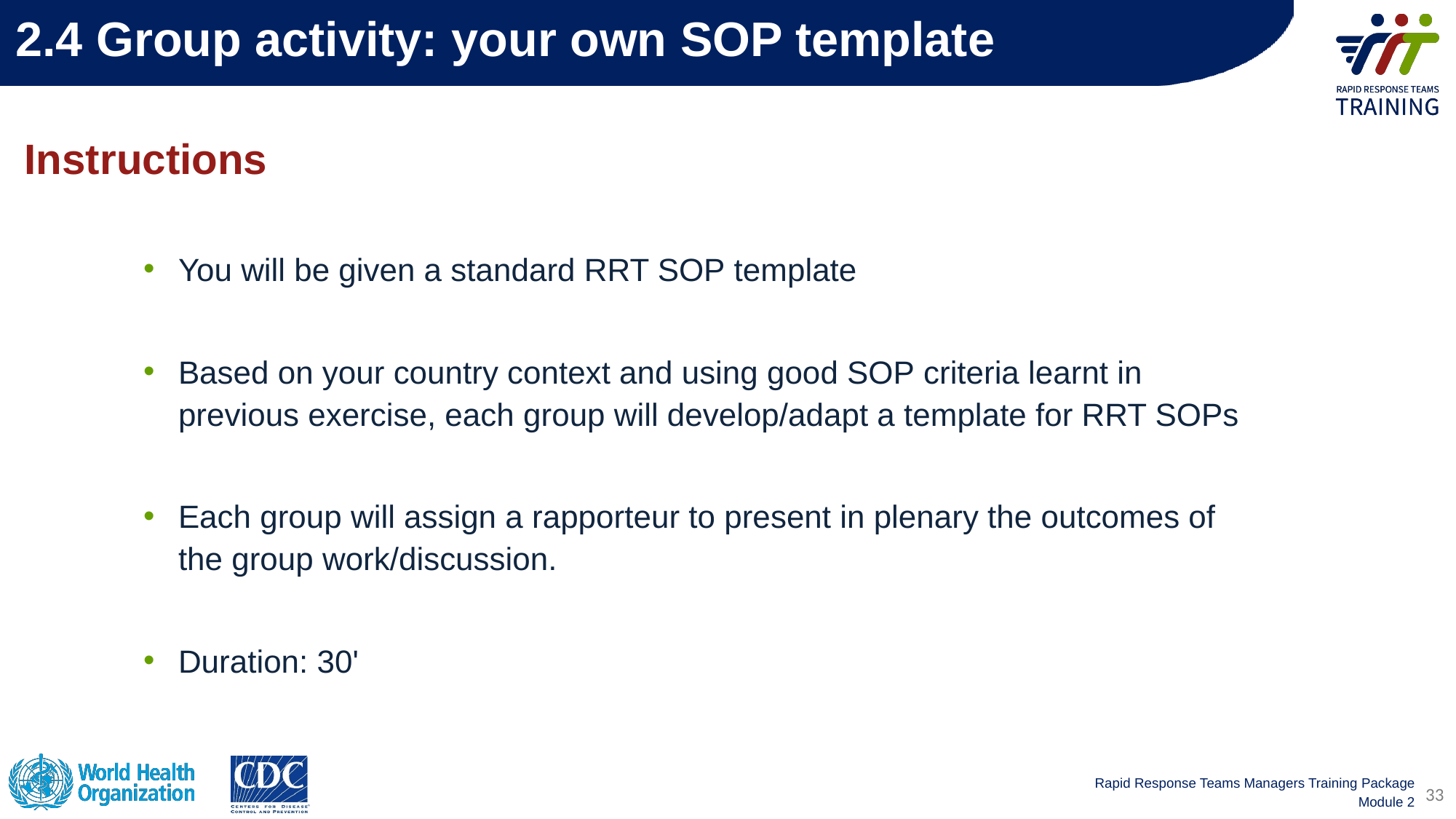

2.4 Group activity: your own SOP template
# Instructions
You will be given a standard RRT SOP template

Based on your country context and using good SOP criteria learnt in previous exercise, each group will develop/adapt a template for RRT SOPs

Each group will assign a rapporteur to present in plenary the outcomes of the group work/discussion.

Duration: 30'
33